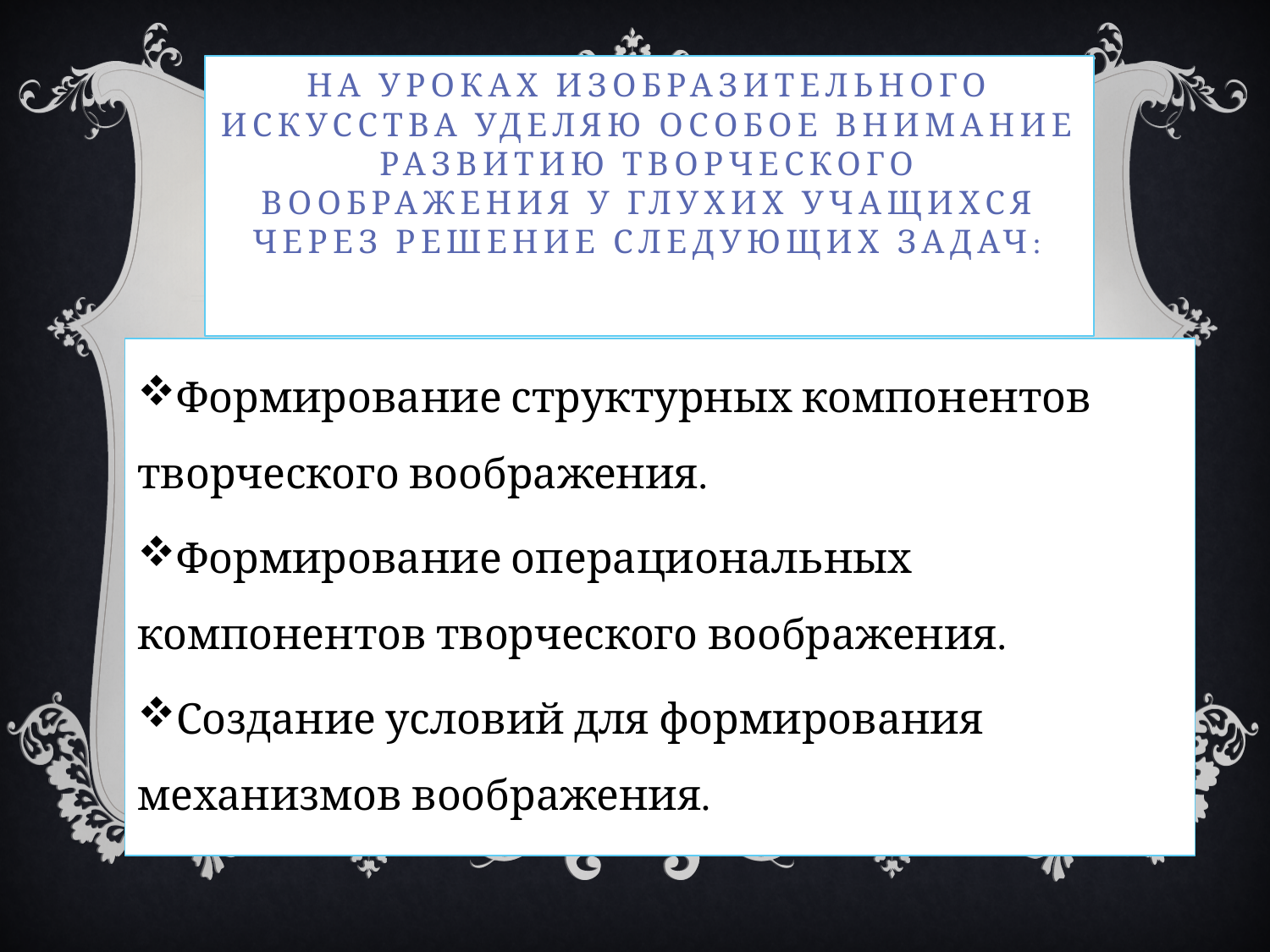

# на уроках изобразительного искусства уделяю особое внимание развитию творческого воображения у глухих учащихся через решение следующих задач:
Формирование структурных компонентов творческого воображения.
Формирование операциональных компонентов творческого воображения.
Создание условий для формирования механизмов воображения.